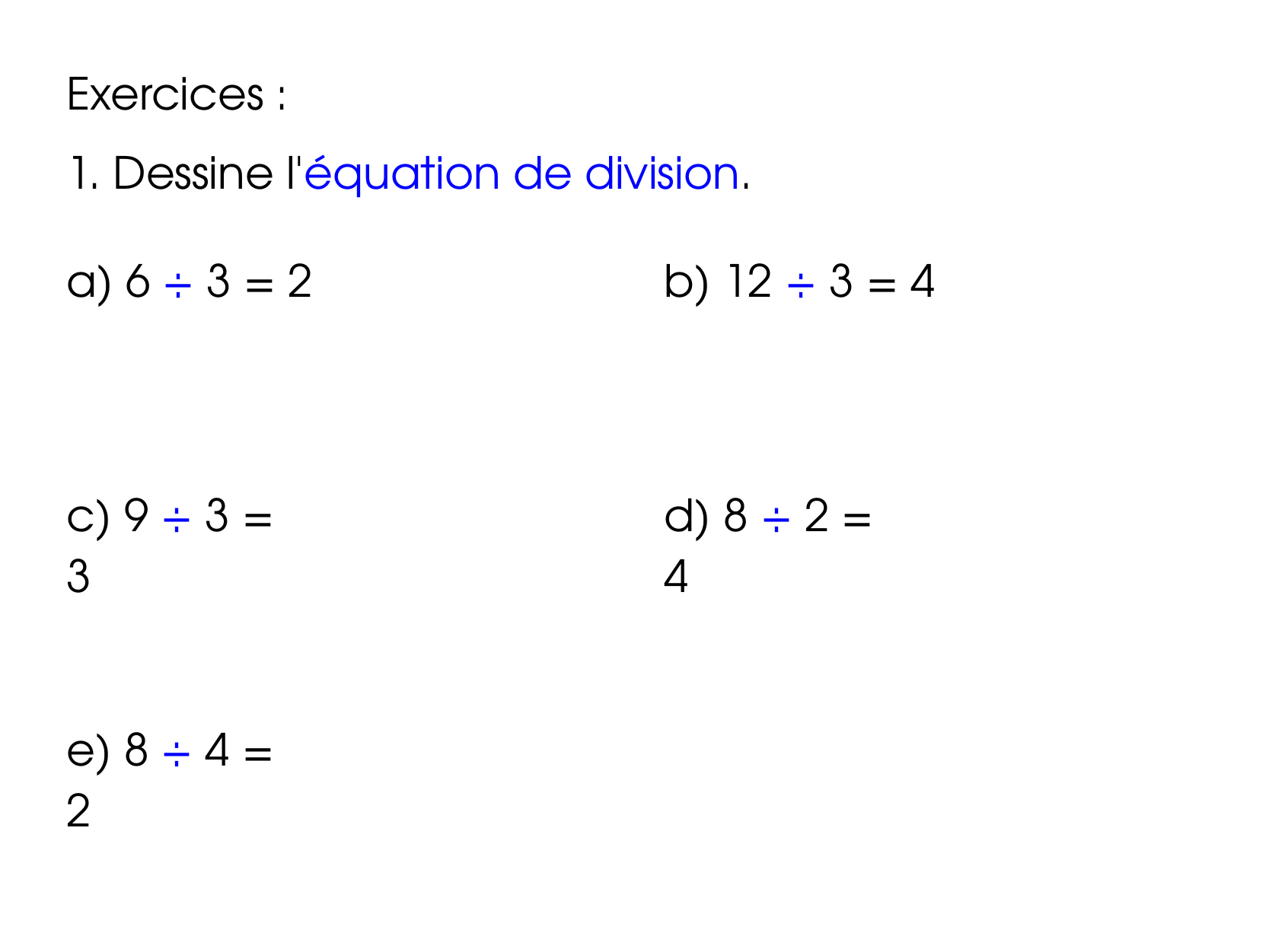

Exercices :
1. Dessine l'équation de division.
a) 6 ÷ 3 = 2
b) 12 ÷ 3 = 4
c) 9 ÷ 3 = 3
d) 8 ÷ 2 = 4
e) 8 ÷ 4 = 2